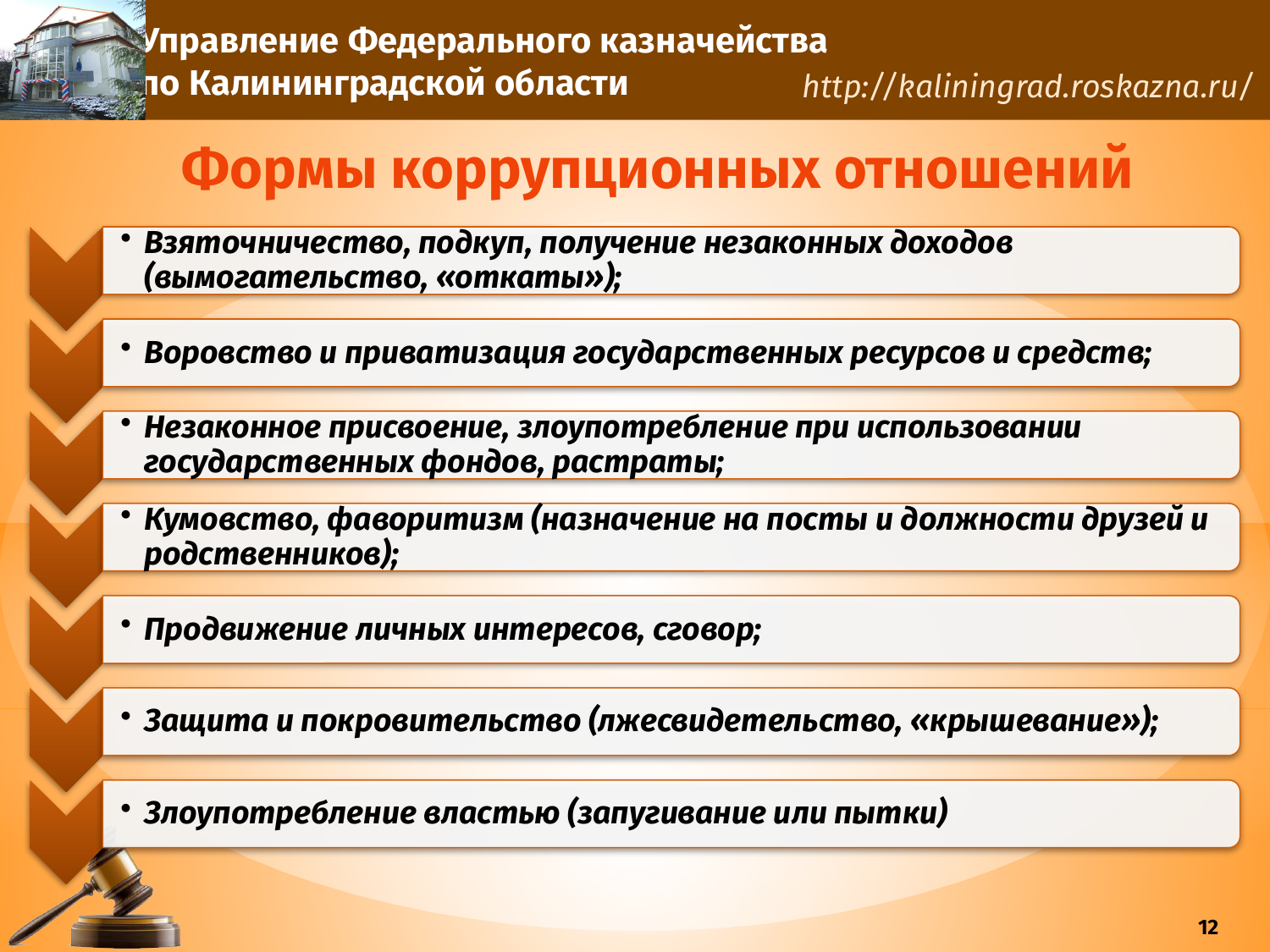

Формы коррупционных отношений

Взяточничество, подкуп, получение незаконных доходов (вымогательство, «откаты»);

Воровство и приватизация государственных ресурсов и средств;

Незаконное присвоение, злоупотребление при использовании государственных фондов, растраты;

Кумовство, фаворитизм (назначение на посты и должности друзей и родственников);

Продвижение личных интересов, сговор;

Защита и покровительство (лжесвидетельство, «крышевание»);

Злоупотребление властью (запугивание или пытки)
12